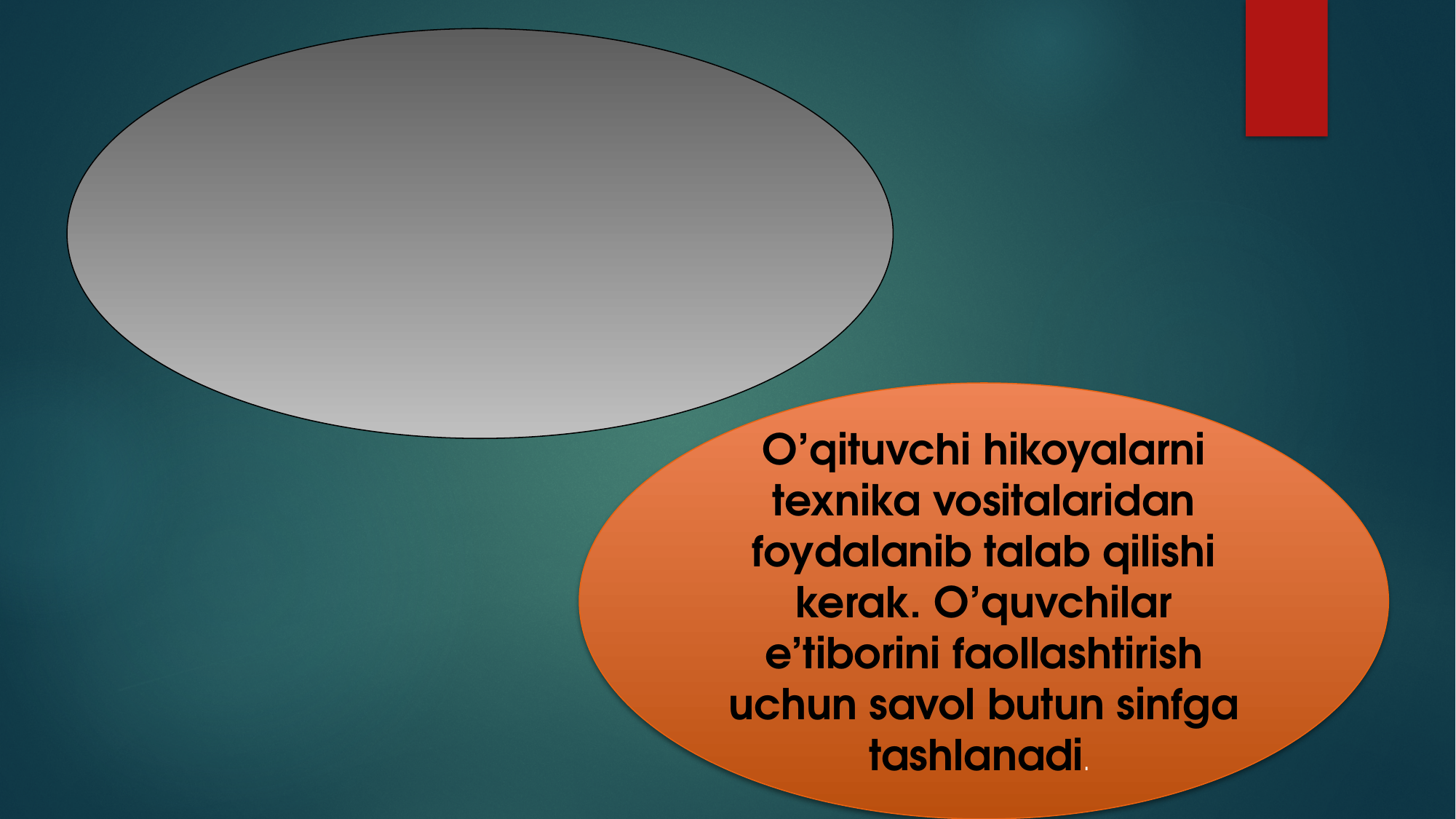

O’qituvchi hikoyalarni texnika vositalaridan foydalanib talab qilishi kerak. O’quvchilar e’tiborini faollashtirish uchun savol butun sinfga tashlanadi.